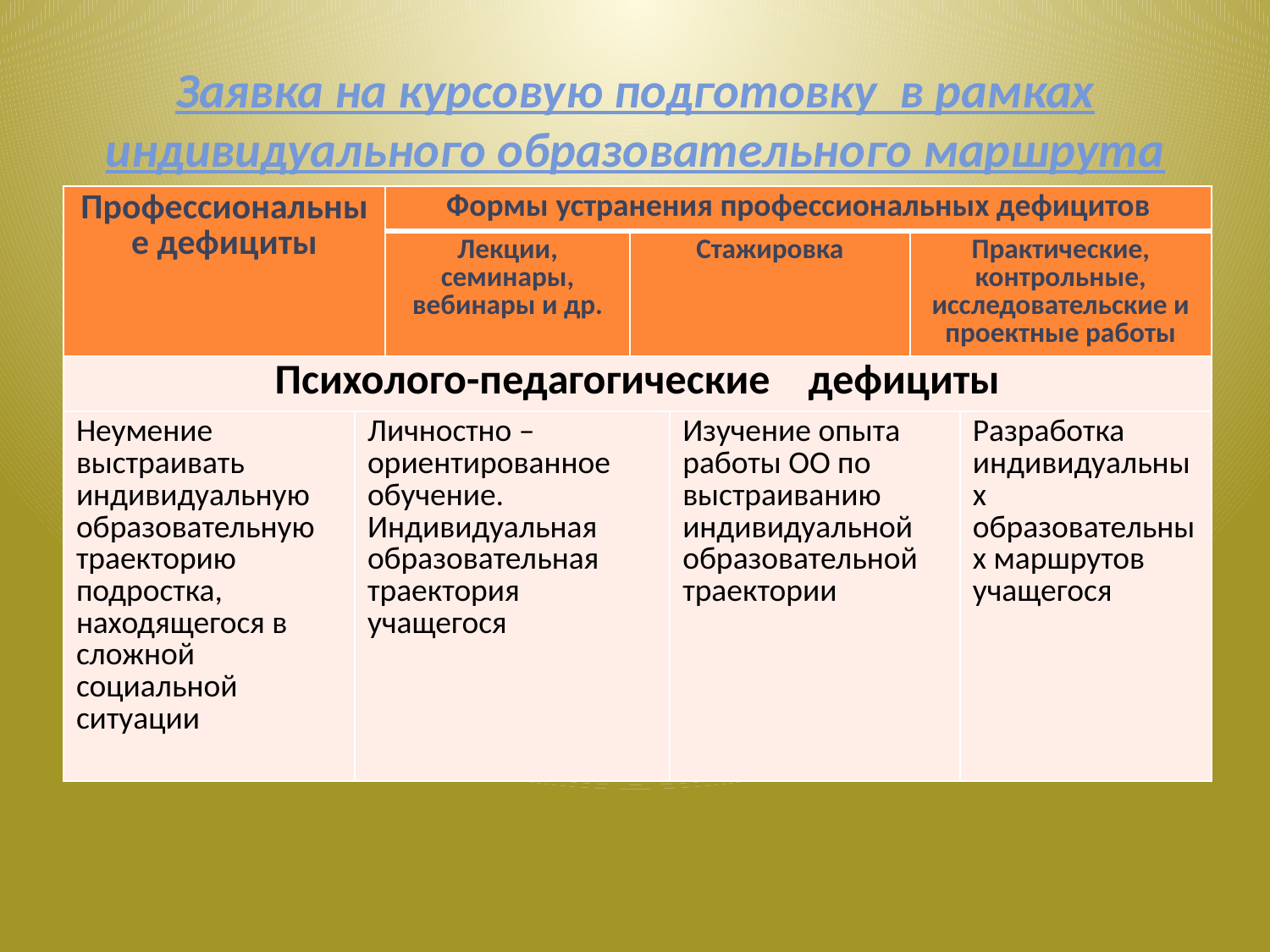

Заявка на курсовую подготовку  в рамках индивидуального образовательного маршрута
| Профессиональные дефициты |  | Формы устранения профессиональных дефицитов |  |  |  |  |
| --- | --- | --- | --- | --- | --- | --- |
|  |  | Лекции, семинары, вебинары и др. | Стажировка |  | Практические, контрольные, исследовательские и проектные работы |  |
| Психолого-педагогические дефициты |  |  |  |  |  |  |
| Неумение выстраивать индивидуальную образовательную траекторию подростка, находящегося в сложной социальной ситуации | Личностно – ориентированное обучение. Индивидуальная образовательная траектория учащегося |  |  | Изучение опыта работы ОО по выстраиванию индивидуальной образовательной траектории |  | Разработка индивидуальных образовательных маршрутов учащегося |